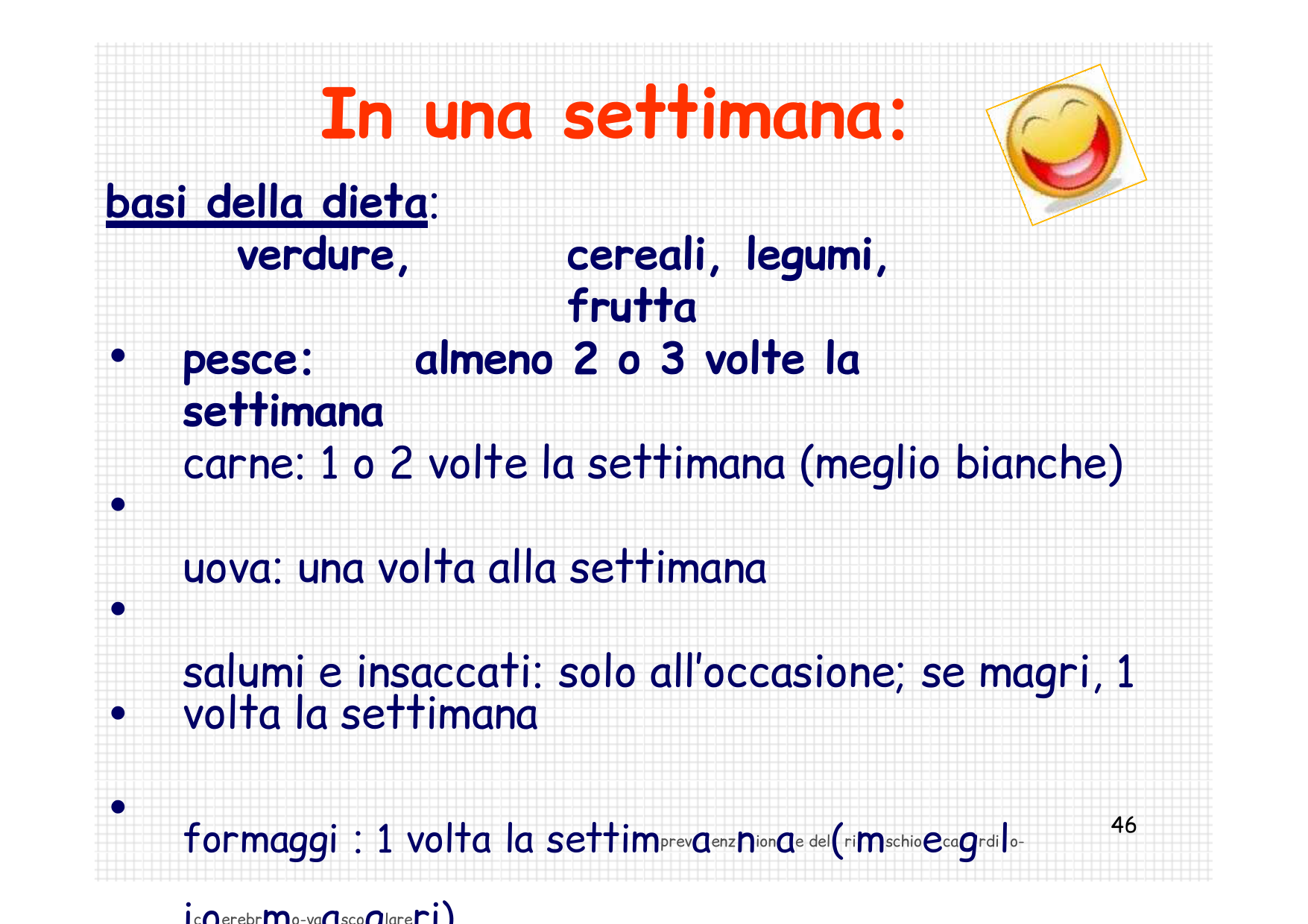

In	una	settimana:
basi della dieta:
verdure,	cereali,	legumi,	frutta
pesce:	almeno	2	o	3	volte	la	settimana
•
•
•
carne: 1 o 2 volte la settimana (meglio bianche)

uova: una volta alla settimana
salumi e insaccati: solo all’occasione; se magri, 1 volta la settimana
•
formaggi : 1 volta la settimprevaenznionae del(rimschioecagrdilo-icoerebrmo-vaascoglareri)
46